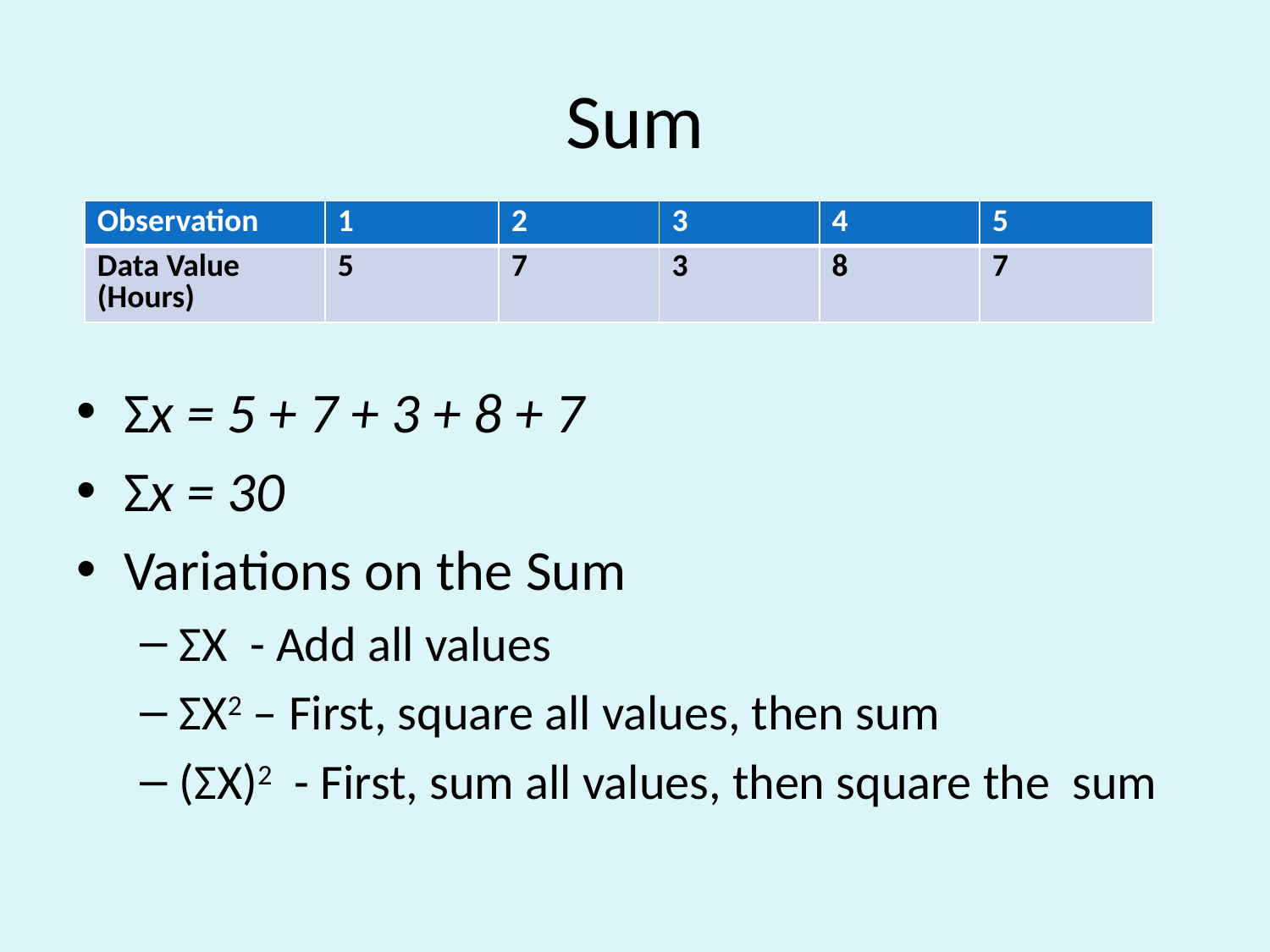

# Sum
| Observation | 1 | 2 | 3 | 4 | 5 |
| --- | --- | --- | --- | --- | --- |
| Data Value (Hours) | 5 | 7 | 3 | 8 | 7 |

Σx = 5 + 7 + 3 + 8 + 7
Σx = 30
Variations on the Sum
ΣX  - Add all values
ΣX2 – First, square all values, then sum
(ΣX)2  - First, sum all values, then square the  sum